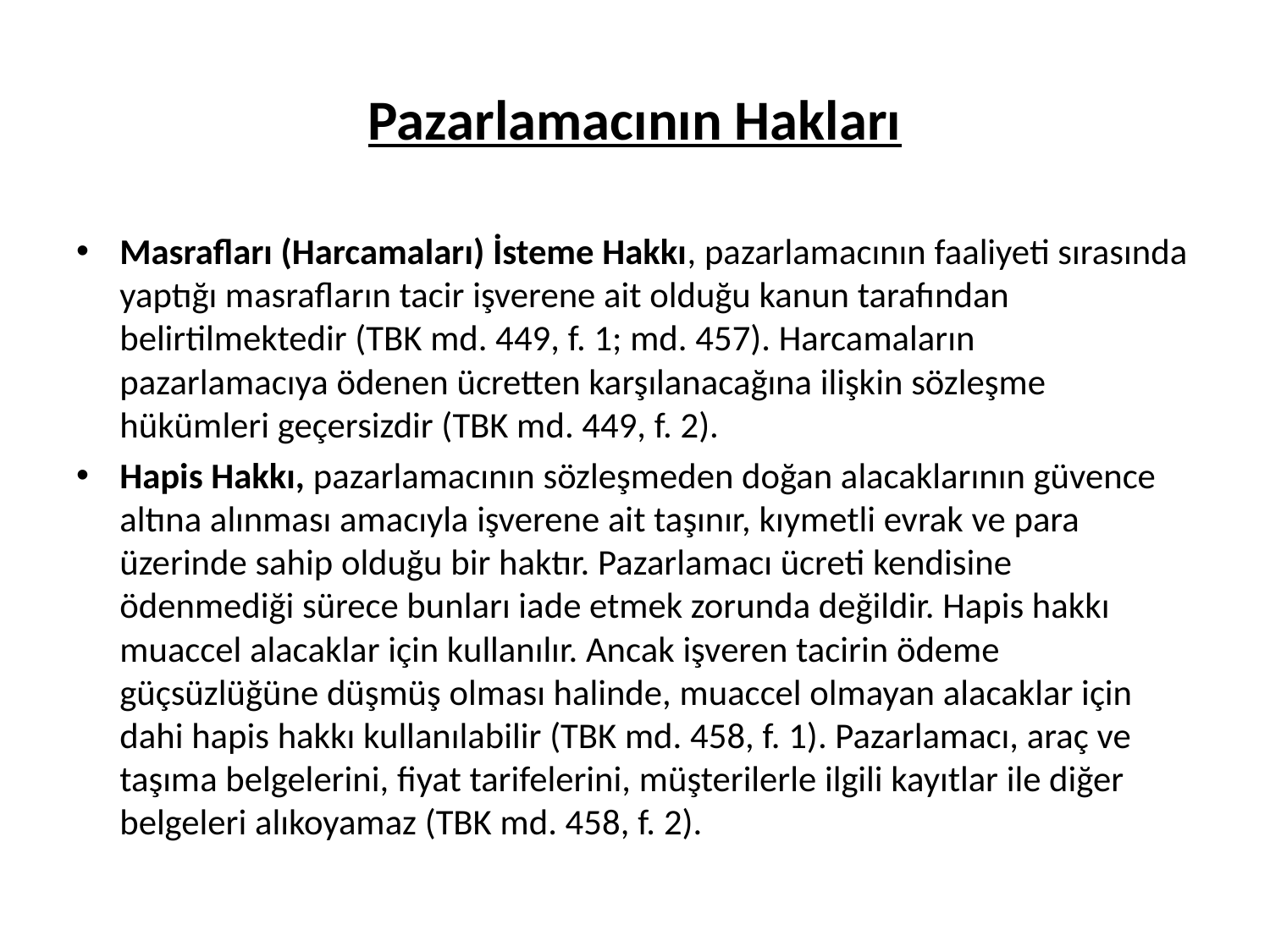

# Pazarlamacının Hakları
Masrafları (Harcamaları) İsteme Hakkı, pazarlamacının faaliyeti sırasında yaptığı masrafların tacir işverene ait olduğu kanun tarafından belirtilmektedir (TBK md. 449, f. 1; md. 457). Harcamaların pazarlamacıya ödenen ücretten karşılanacağına ilişkin sözleşme hükümleri geçersizdir (TBK md. 449, f. 2).
Hapis Hakkı, pazarlamacının sözleşmeden doğan alacaklarının güvence altına alınması amacıyla işverene ait taşınır, kıymetli evrak ve para üzerinde sahip olduğu bir haktır. Pazarlamacı ücreti kendisine ödenmediği sürece bunları iade etmek zorunda değildir. Hapis hakkı muaccel alacaklar için kullanılır. Ancak işveren tacirin ödeme güçsüzlüğüne düşmüş olması halinde, muaccel olmayan alacaklar için dahi hapis hakkı kullanılabilir (TBK md. 458, f. 1). Pazarlamacı, araç ve taşıma belgelerini, fiyat tarifelerini, müşterilerle ilgili kayıtlar ile diğer belgeleri alıkoyamaz (TBK md. 458, f. 2).